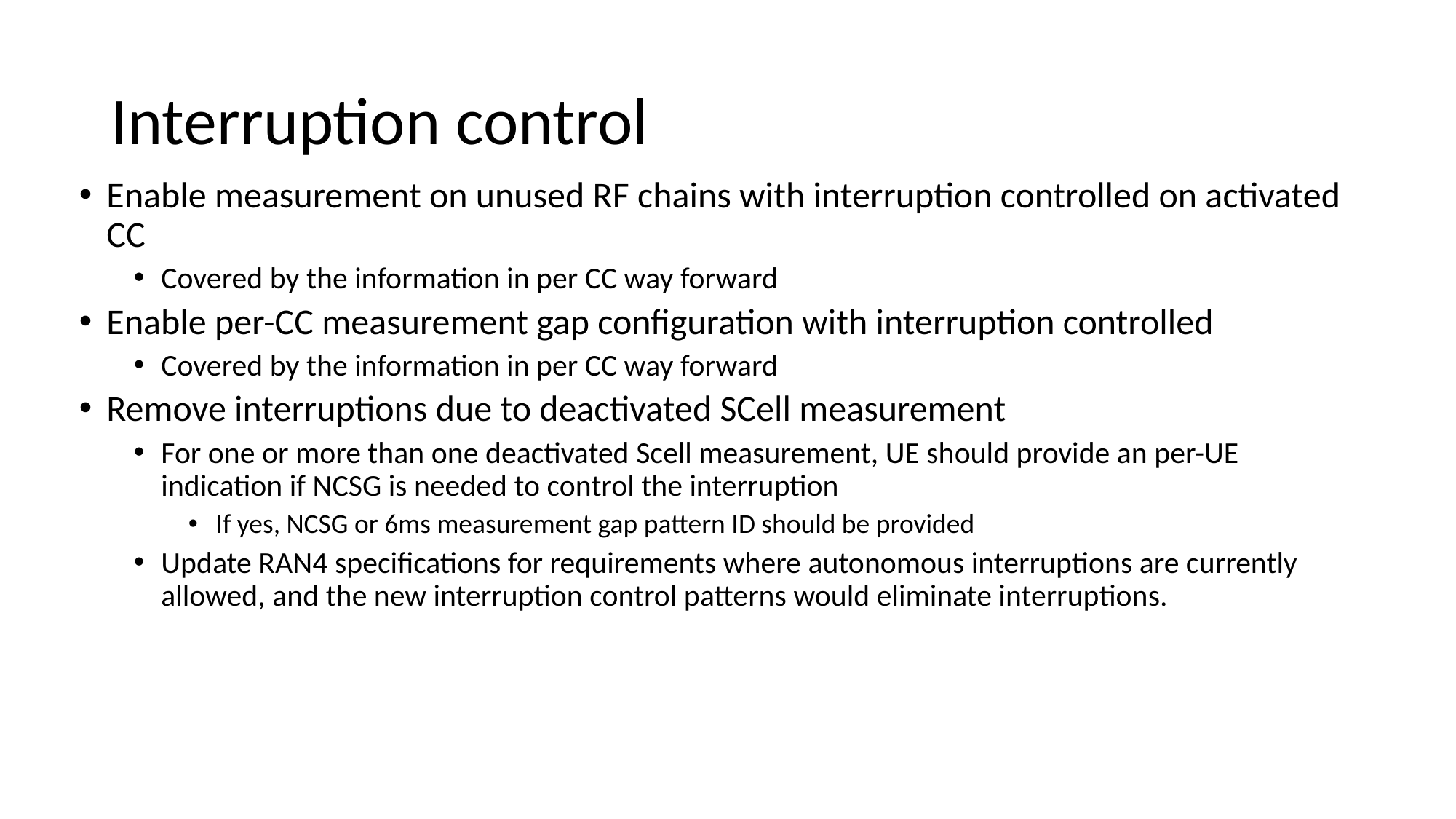

# Interruption control
Enable measurement on unused RF chains with interruption controlled on activated CC
Covered by the information in per CC way forward
Enable per-CC measurement gap configuration with interruption controlled
Covered by the information in per CC way forward
Remove interruptions due to deactivated SCell measurement
For one or more than one deactivated Scell measurement, UE should provide an per-UE indication if NCSG is needed to control the interruption
If yes, NCSG or 6ms measurement gap pattern ID should be provided
Update RAN4 specifications for requirements where autonomous interruptions are currently allowed, and the new interruption control patterns would eliminate interruptions.